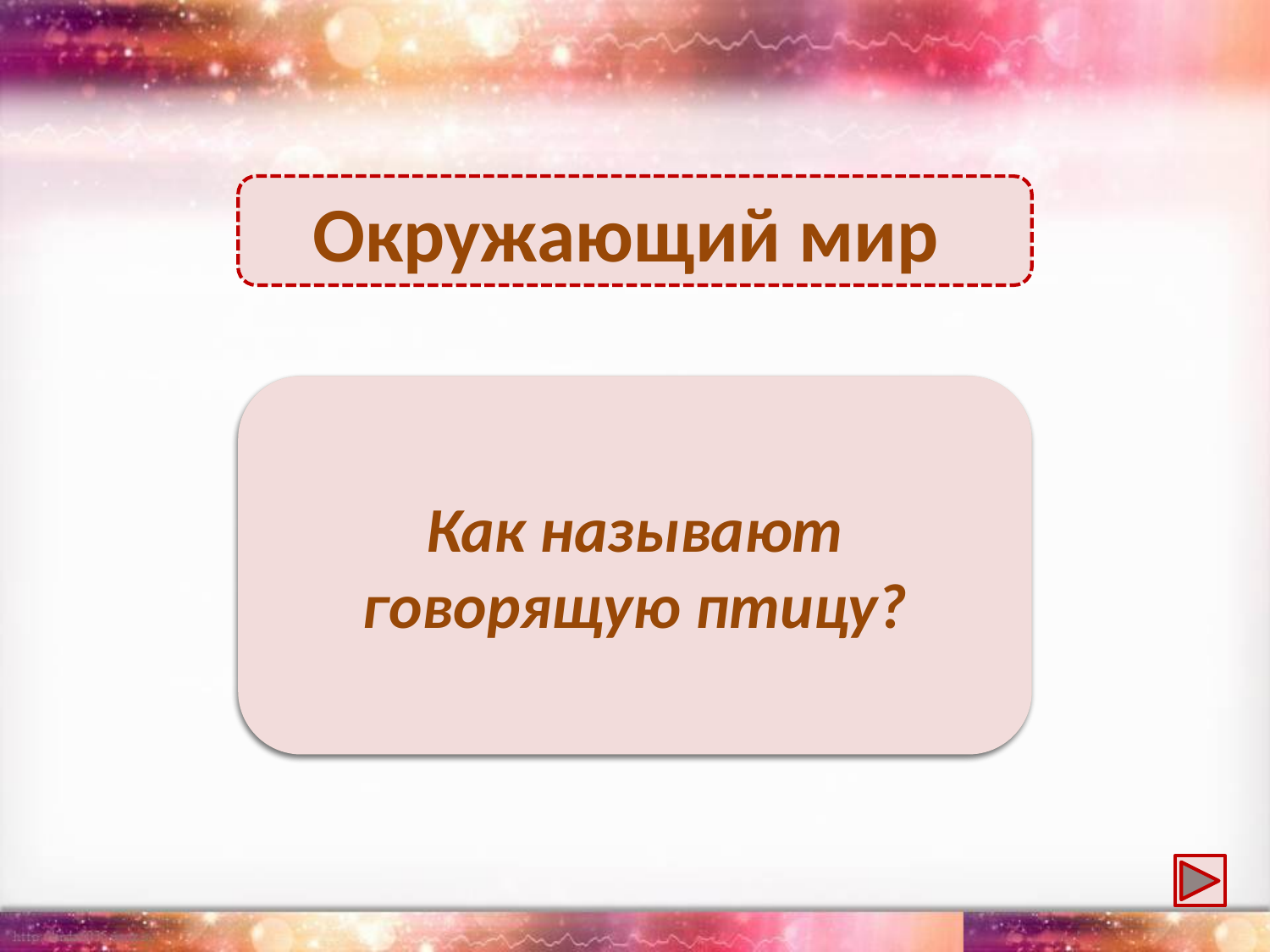

Окружающий мир
Попугай
Как называют говорящую птицу?